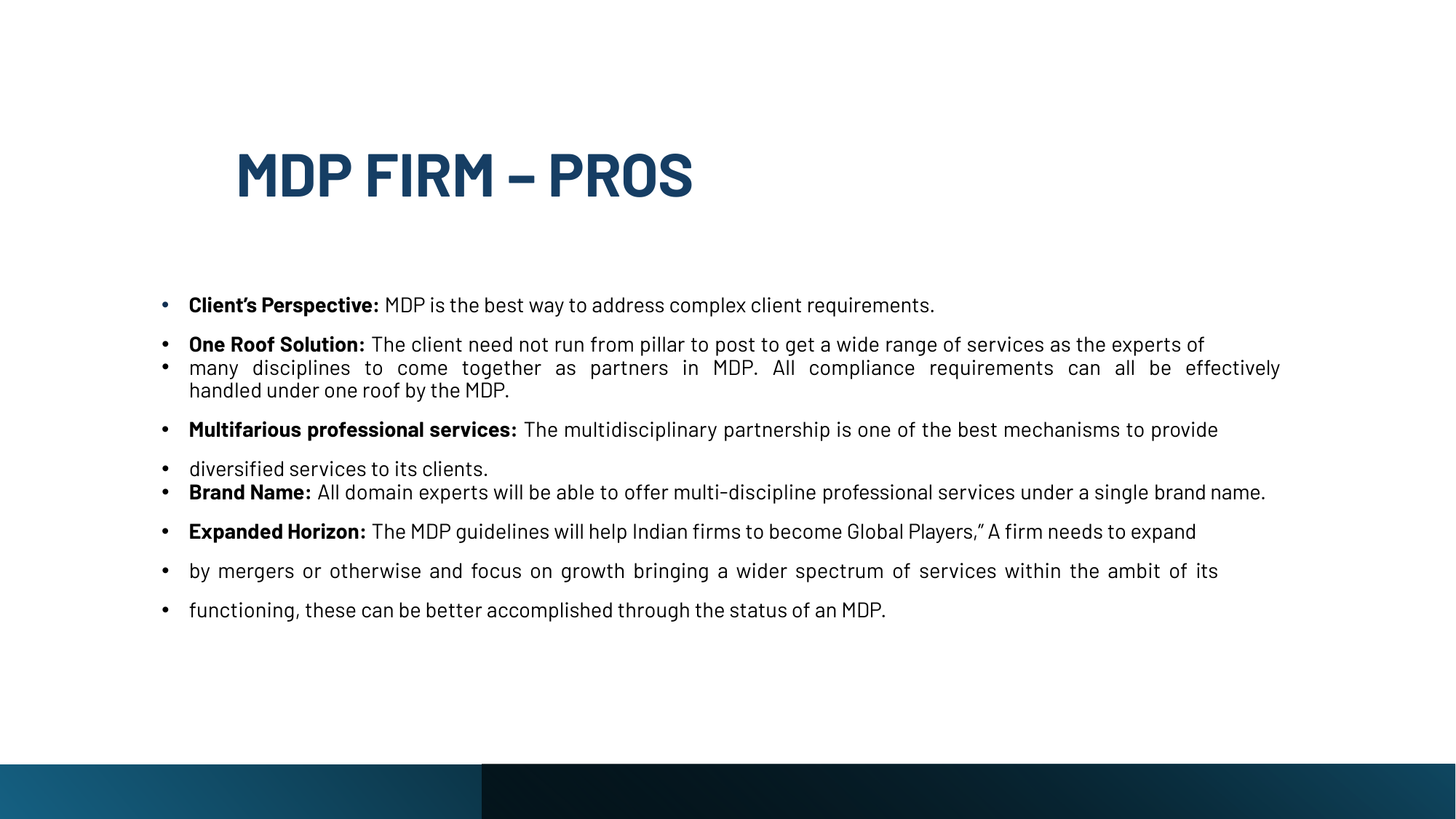

# MDP FIRM – PROS
Client’s Perspective: MDP is the best way to address complex client requirements.
One Roof Solution: The client need not run from pillar to post to get a wide range of services as the experts of
many disciplines to come together as partners in MDP. All compliance requirements can all be effectively handled under one roof by the MDP.
Multifarious professional services: The multidisciplinary partnership is one of the best mechanisms to provide
diversified services to its clients.
Brand Name: All domain experts will be able to offer multi-discipline professional services under a single brand name.
Expanded Horizon: The MDP guidelines will help Indian firms to become Global Players,” A firm needs to expand
by mergers or otherwise and focus on growth bringing a wider spectrum of services within the ambit of its
functioning, these can be better accomplished through the status of an MDP.